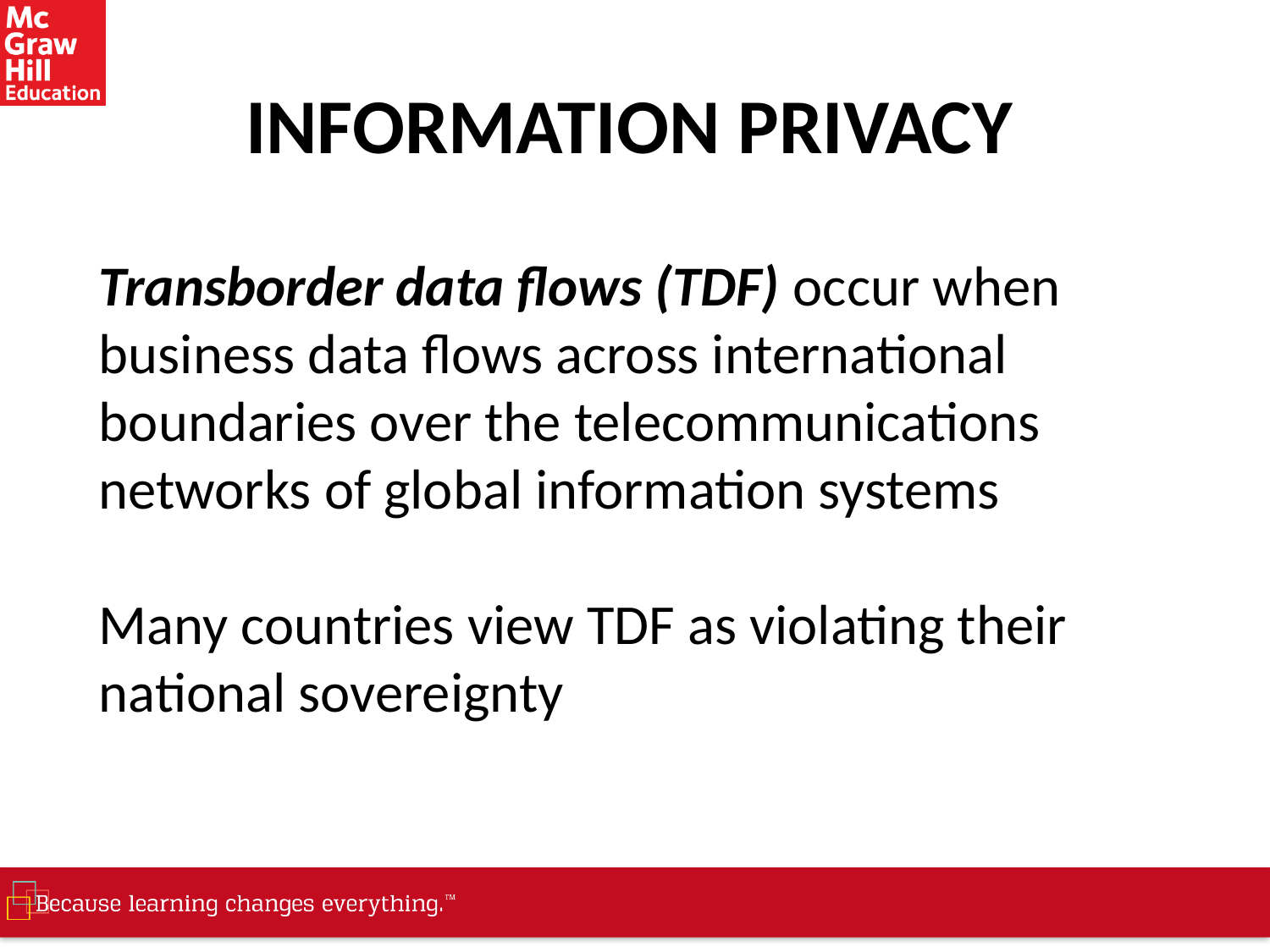

# INFORMATION PRIVACY
Transborder data flows (TDF) occur when business data flows across international boundaries over the telecommunications networks of global information systems

Many countries view TDF as violating their national sovereignty